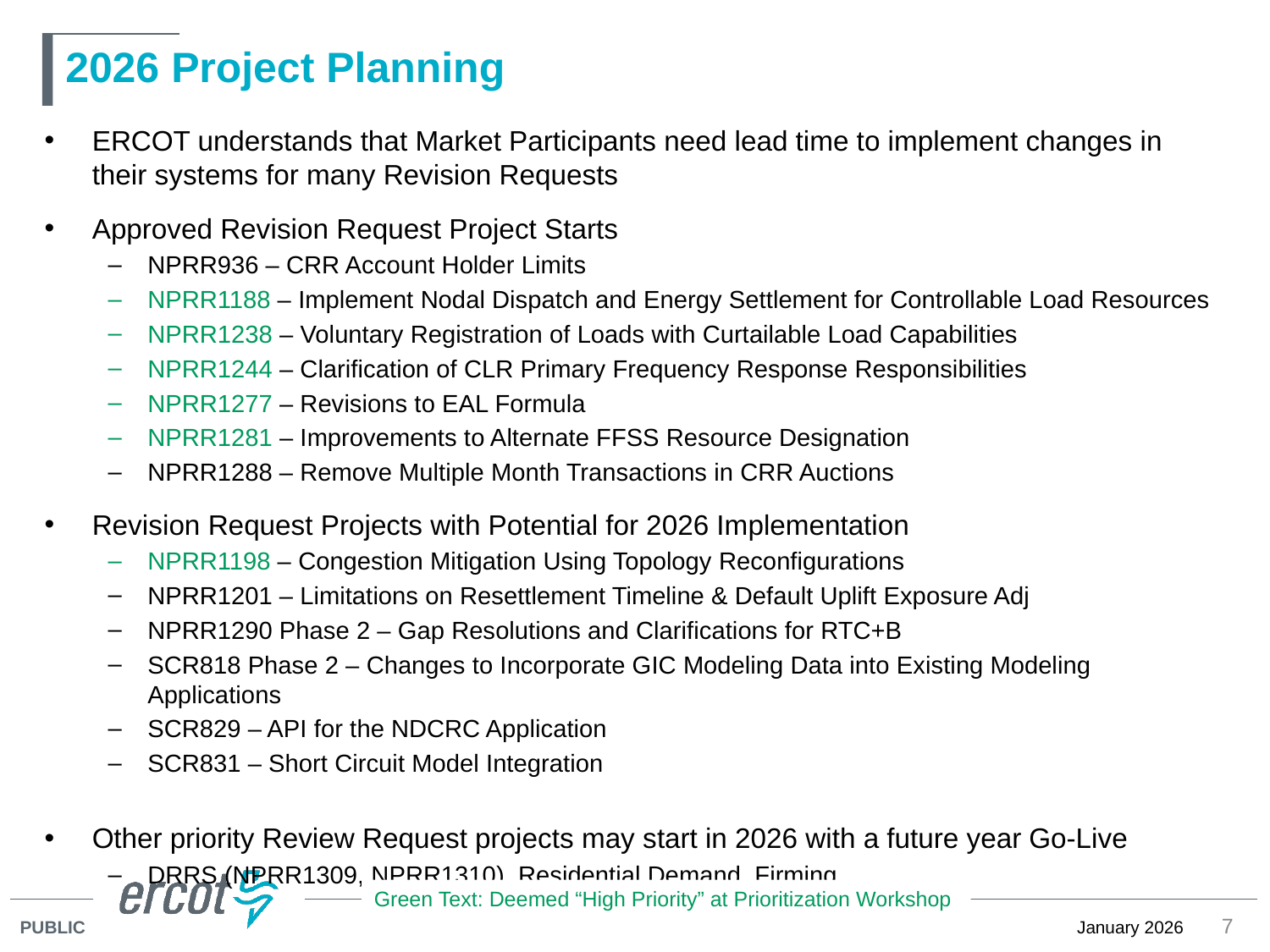

# 2026 Project Planning
ERCOT understands that Market Participants need lead time to implement changes in their systems for many Revision Requests

Approved Revision Request Project Starts
NPRR936 – CRR Account Holder Limits
NPRR1188 – Implement Nodal Dispatch and Energy Settlement for Controllable Load Resources
NPRR1238 – Voluntary Registration of Loads with Curtailable Load Capabilities
NPRR1244 – Clarification of CLR Primary Frequency Response Responsibilities
NPRR1277 – Revisions to EAL Formula
NPRR1281 – Improvements to Alternate FFSS Resource Designation
NPRR1288 – Remove Multiple Month Transactions in CRR Auctions

Revision Request Projects with Potential for 2026 Implementation
NPRR1198 – Congestion Mitigation Using Topology Reconfigurations
NPRR1201 – Limitations on Resettlement Timeline & Default Uplift Exposure Adj
NPRR1290 Phase 2 – Gap Resolutions and Clarifications for RTC+B
SCR818 Phase 2 – Changes to Incorporate GIC Modeling Data into Existing Modeling Applications
SCR829 – API for the NDCRC Application
SCR831 – Short Circuit Model Integration

Other priority Review Request projects may start in 2026 with a future year Go-Live
DRRS (NPRR1309, NPRR1310), Residential Demand, Firming
Green Text: Deemed “High Priority” at Prioritization Workshop
7